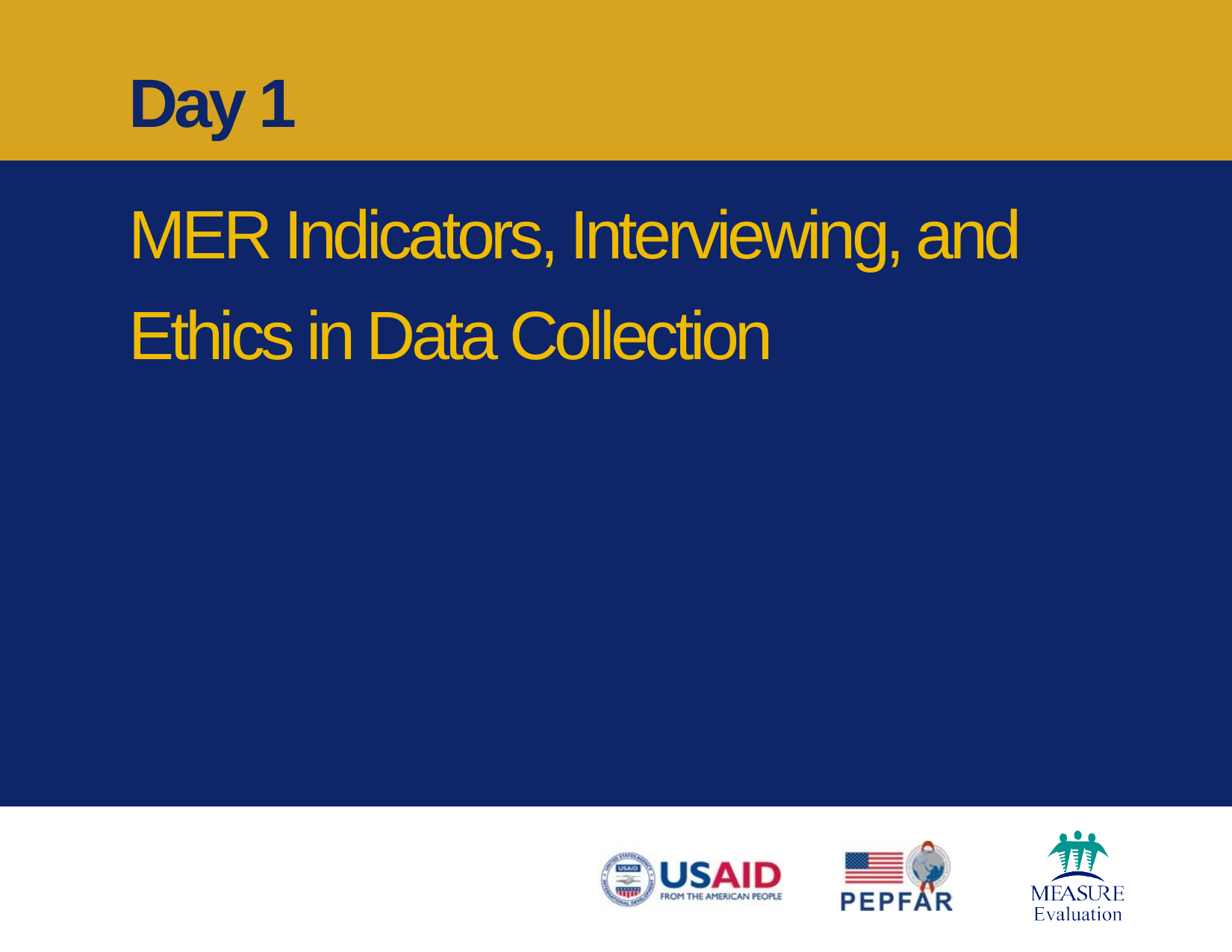

Day 1

MER Indicators, Interviewing, and Ethics in Data Collection